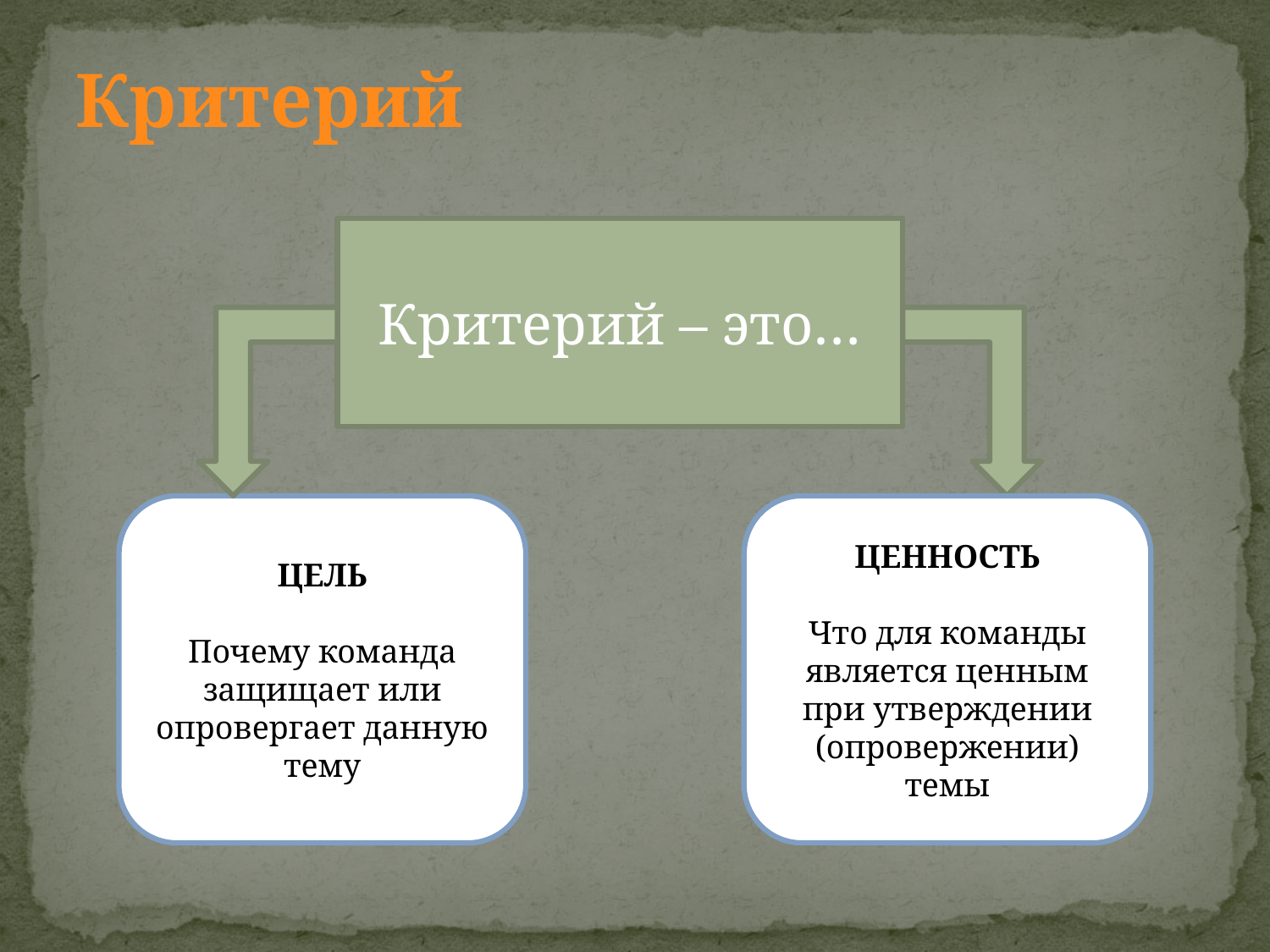

# Критерий
Критерий – это…

ЦЕЛЬ

Почему команда защищает или опровергает данную тему
ЦЕННОСТЬ

Что для команды является ценным при утверждении (опровержении) темы